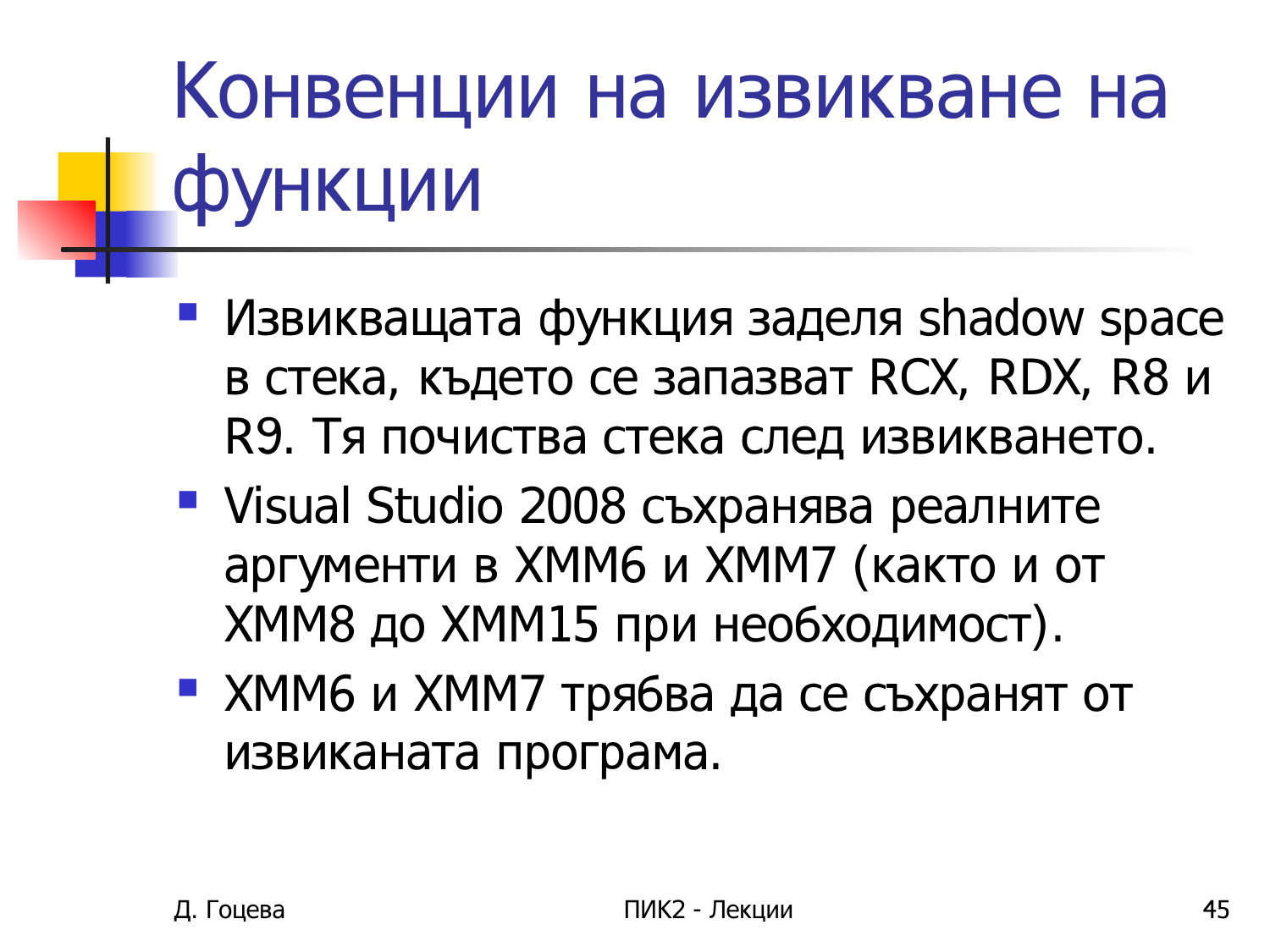

# Конвенции на извикване на функции
Извикващата функция заделя shadow space в стека, където се запазват RCX, RDX, R8 и R9. Тя почиства стека след извикването.
Visual Studio 2008 съхранява реалните аргументи в XMM6 и XMM7 (както и от XMM8 до XMM15 при необходимост).
XMM6 и XMM7 трябва да се съхранят от извиканата програма.
Д. Гоцева
ПИК2 - Лекции
45